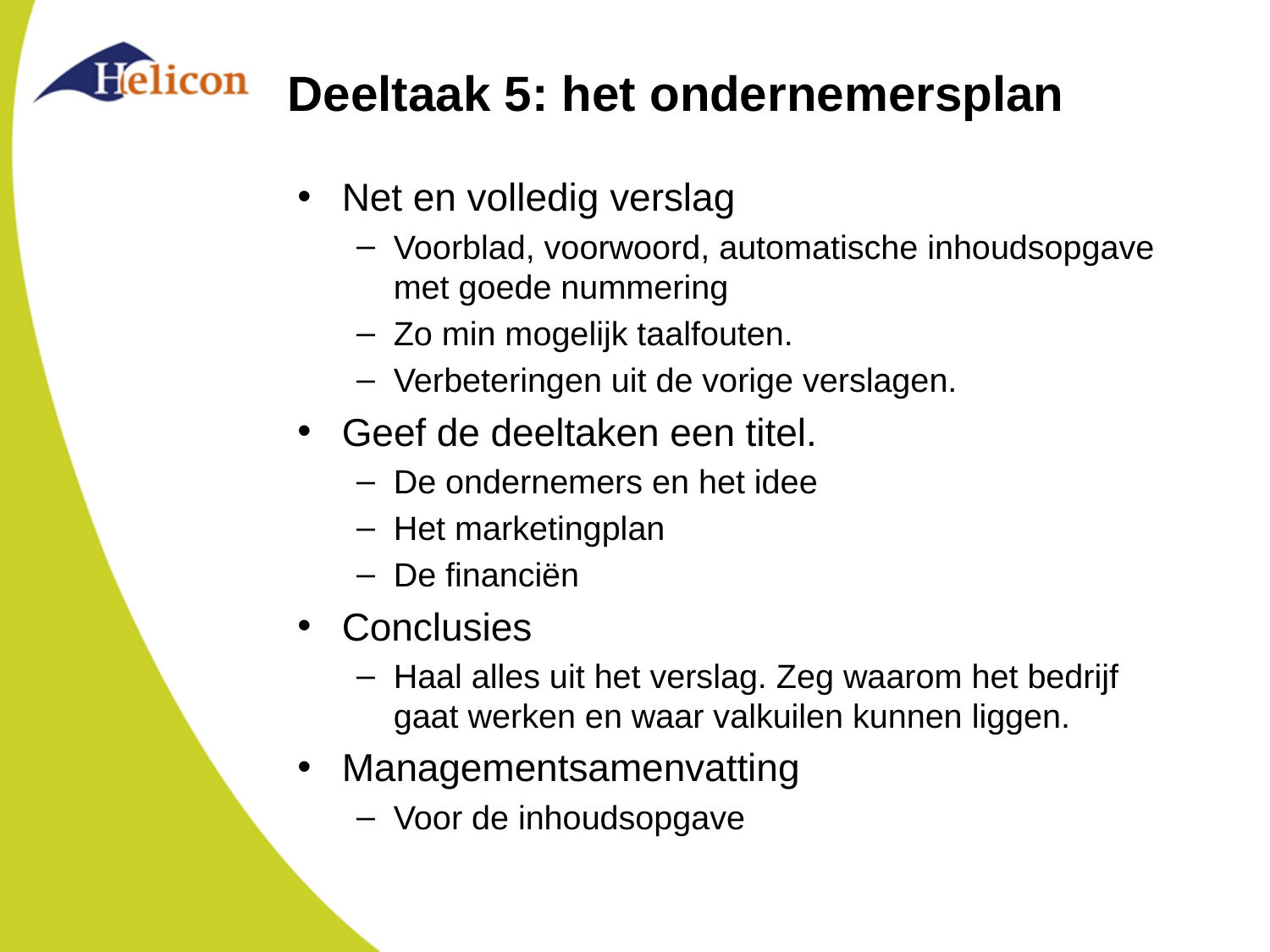

# Deeltaak 5: het ondernemersplan
Net en volledig verslag
Voorblad, voorwoord, automatische inhoudsopgave met goede nummering
Zo min mogelijk taalfouten.
Verbeteringen uit de vorige verslagen.
Geef de deeltaken een titel.
De ondernemers en het idee
Het marketingplan
De financiën
Conclusies
Haal alles uit het verslag. Zeg waarom het bedrijf gaat werken en waar valkuilen kunnen liggen.
Managementsamenvatting
Voor de inhoudsopgave